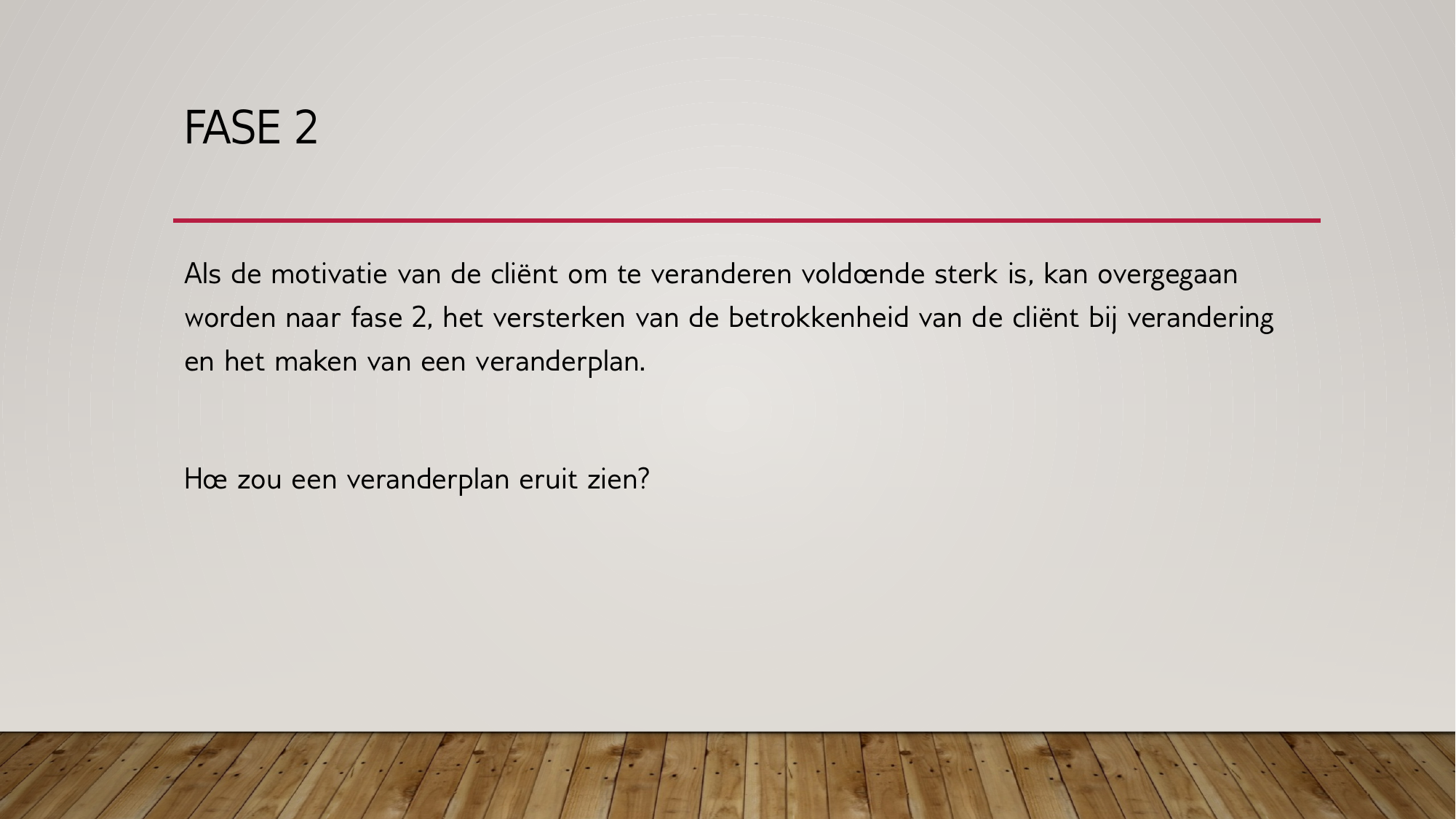

# Fase 2
Als de motivatie van de cliënt om te veranderen voldoende sterk is, kan overgegaan worden naar fase 2, het versterken van de betrokkenheid van de cliënt bij verandering en het maken van een veranderplan.

Hoe zou een veranderplan eruit zien?